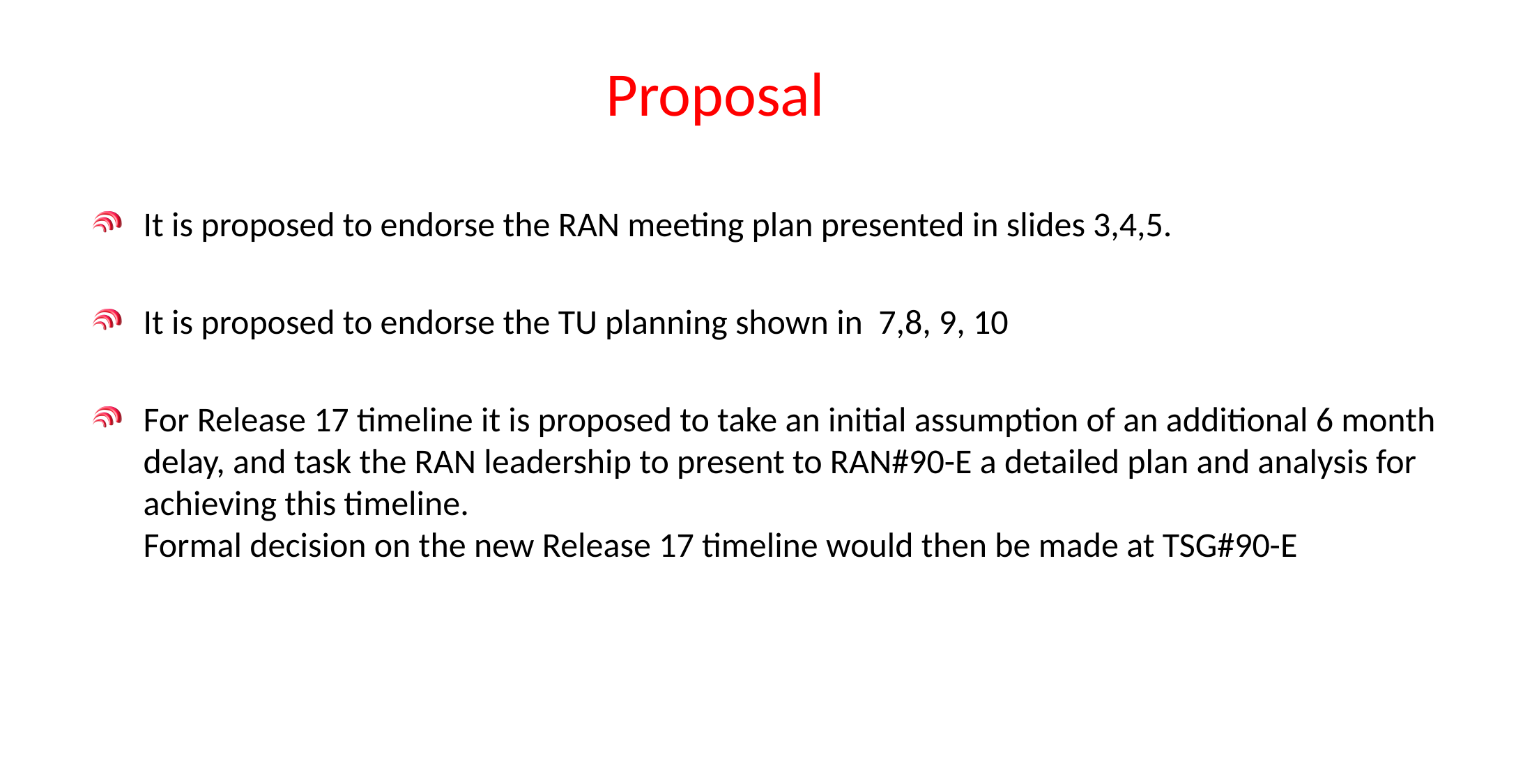

# Proposal

It is proposed to endorse the RAN meeting plan presented in slides 3,4,5.

It is proposed to endorse the TU planning shown in  7,8, 9, 10

For Release 17 timeline it is proposed to take an initial assumption of an additional 6 month delay, and task the RAN leadership to present to RAN#90-E a detailed plan and analysis for achieving this timeline.
Formal decision on the new Release 17 timeline would then be made at TSG#90-E